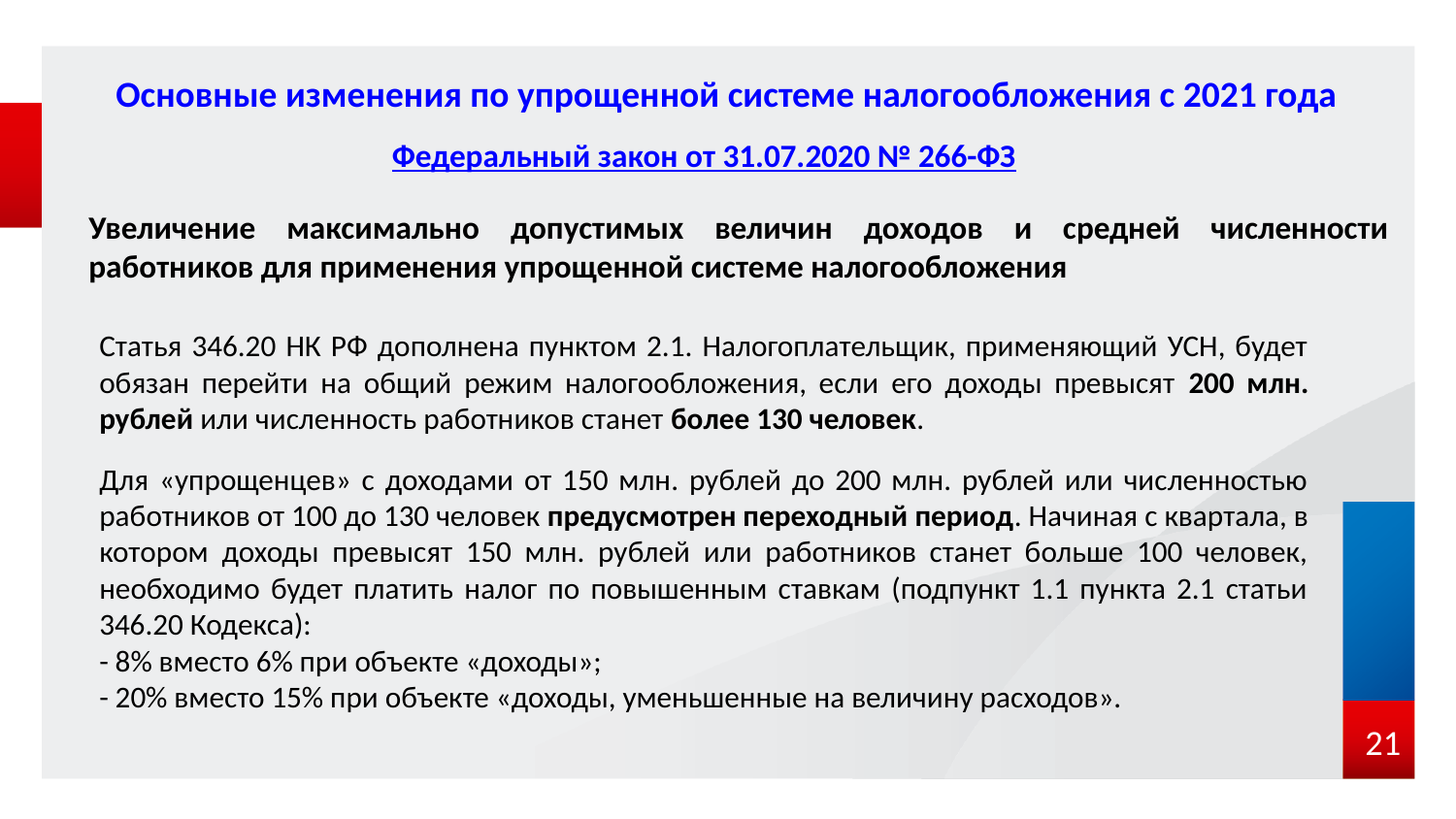

Основные изменения по упрощенной системе налогообложения с 2021 года
Федеральный закон от 31.07.2020 № 266-ФЗ
Увеличение максимально допустимых величин доходов и средней численности работников для применения упрощенной системе налогообложения
Статья 346.20 НК РФ дополнена пунктом 2.1. Налогоплательщик, применяющий УСН, будет обязан перейти на общий режим налогообложения, если его доходы превысят 200 млн. рублей или численность работников станет более 130 человек.

Для «упрощенцев» с доходами от 150 млн. рублей до 200 млн. рублей или численностью работников от 100 до 130 человек предусмотрен переходный период. Начиная с квартала, в котором доходы превысят 150 млн. рублей или работников станет больше 100 человек, необходимо будет платить налог по повышенным ставкам (подпункт 1.1 пункта 2.1 статьи 346.20 Кодекса):
- 8% вместо 6% при объекте «доходы»;
- 20% вместо 15% при объекте «доходы, уменьшенные на величину расходов».
 21